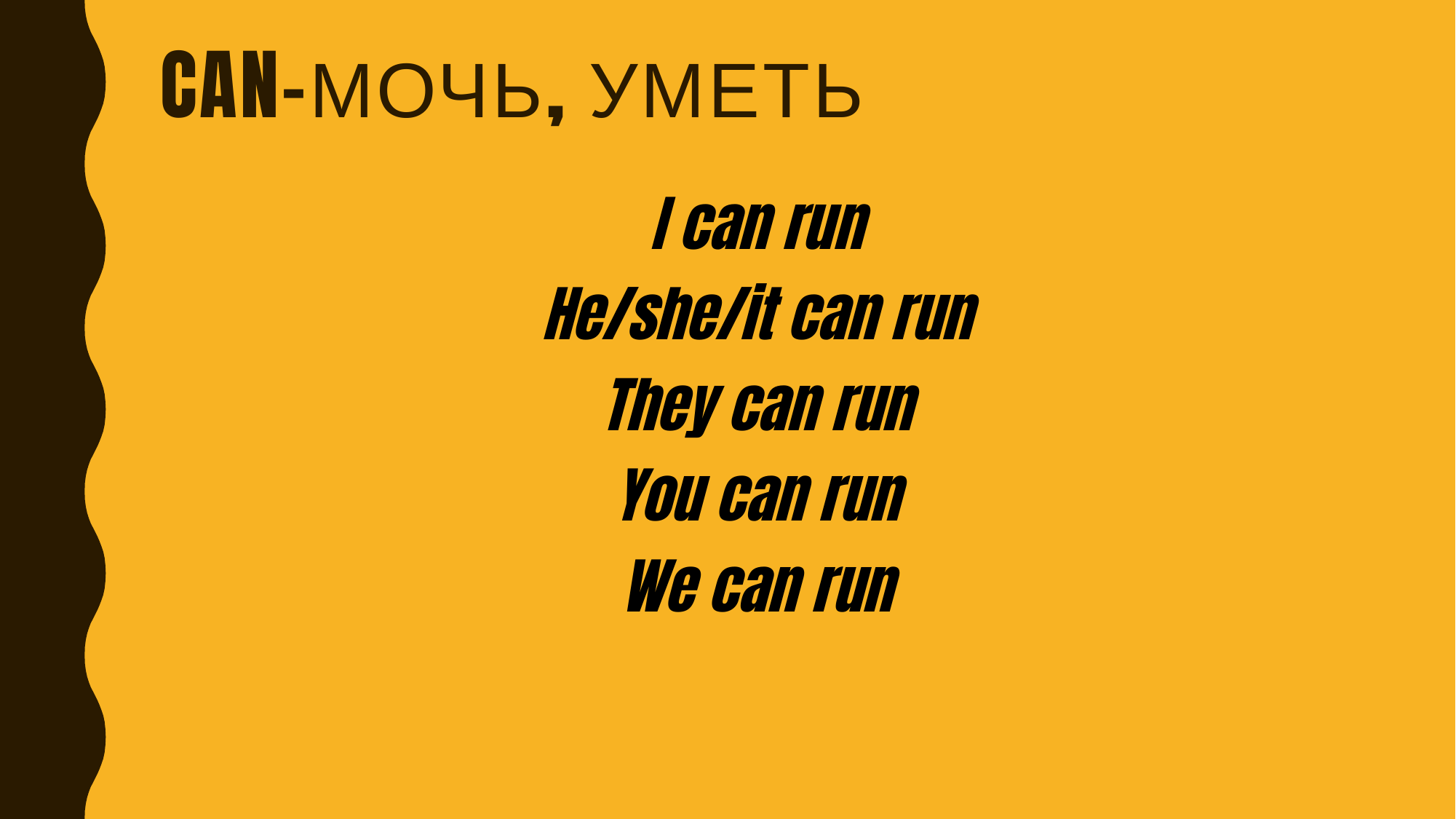

# Can-мочь, уметь
I can run
He/she/it can run
They can run
You can run
We can run